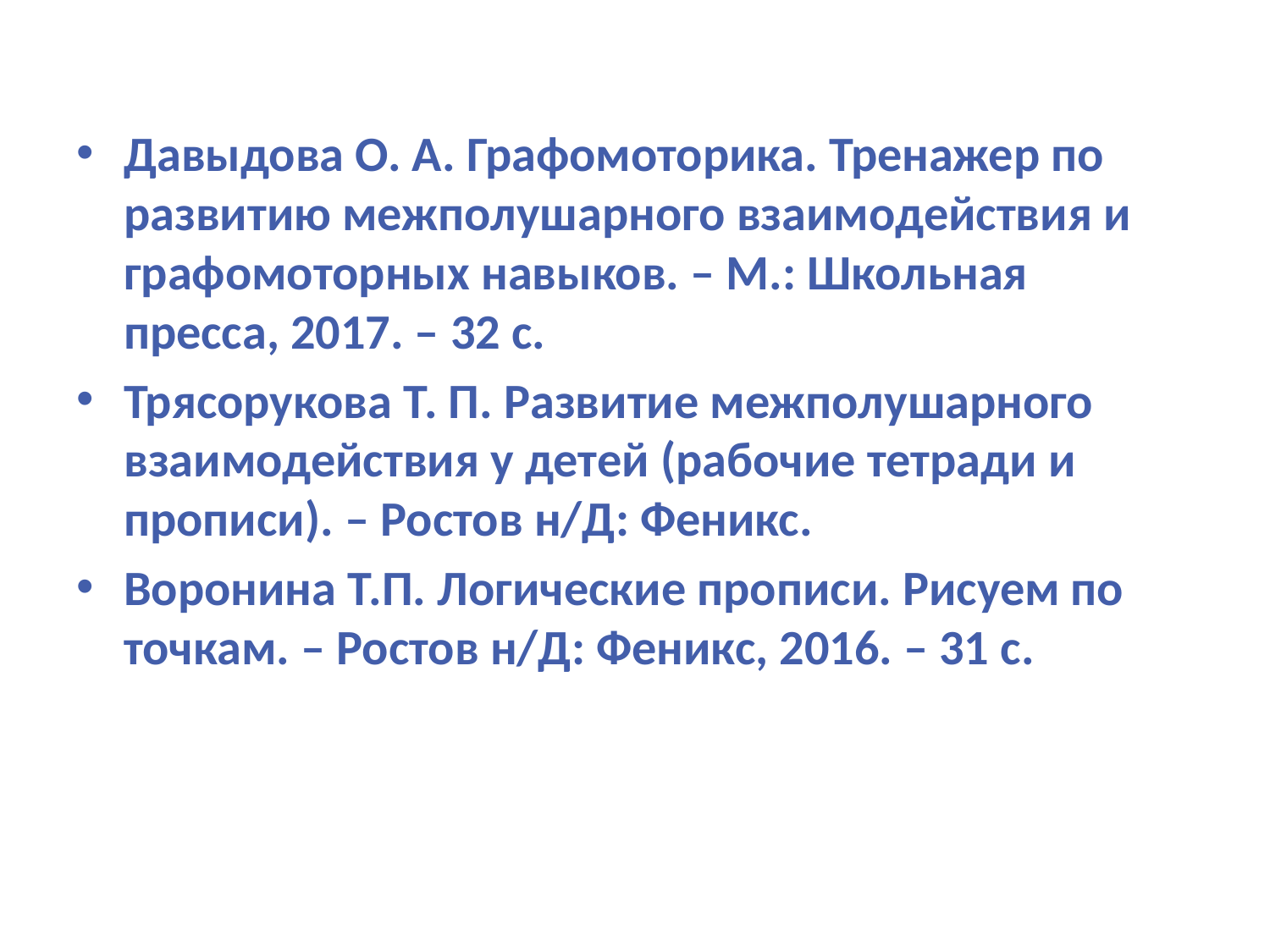

Давыдова О. А. Графомоторика. Тренажер по развитию межполушарного взаимодействия и графомоторных навыков. – М.: Школьная пресса, 2017. – 32 с.
Трясорукова Т. П. Развитие межполушарного взаимодействия у детей (рабочие тетради и прописи). – Ростов н/Д: Феникс.
Воронина Т.П. Логические прописи. Рисуем по точкам. – Ростов н/Д: Феникс, 2016. – 31 с.